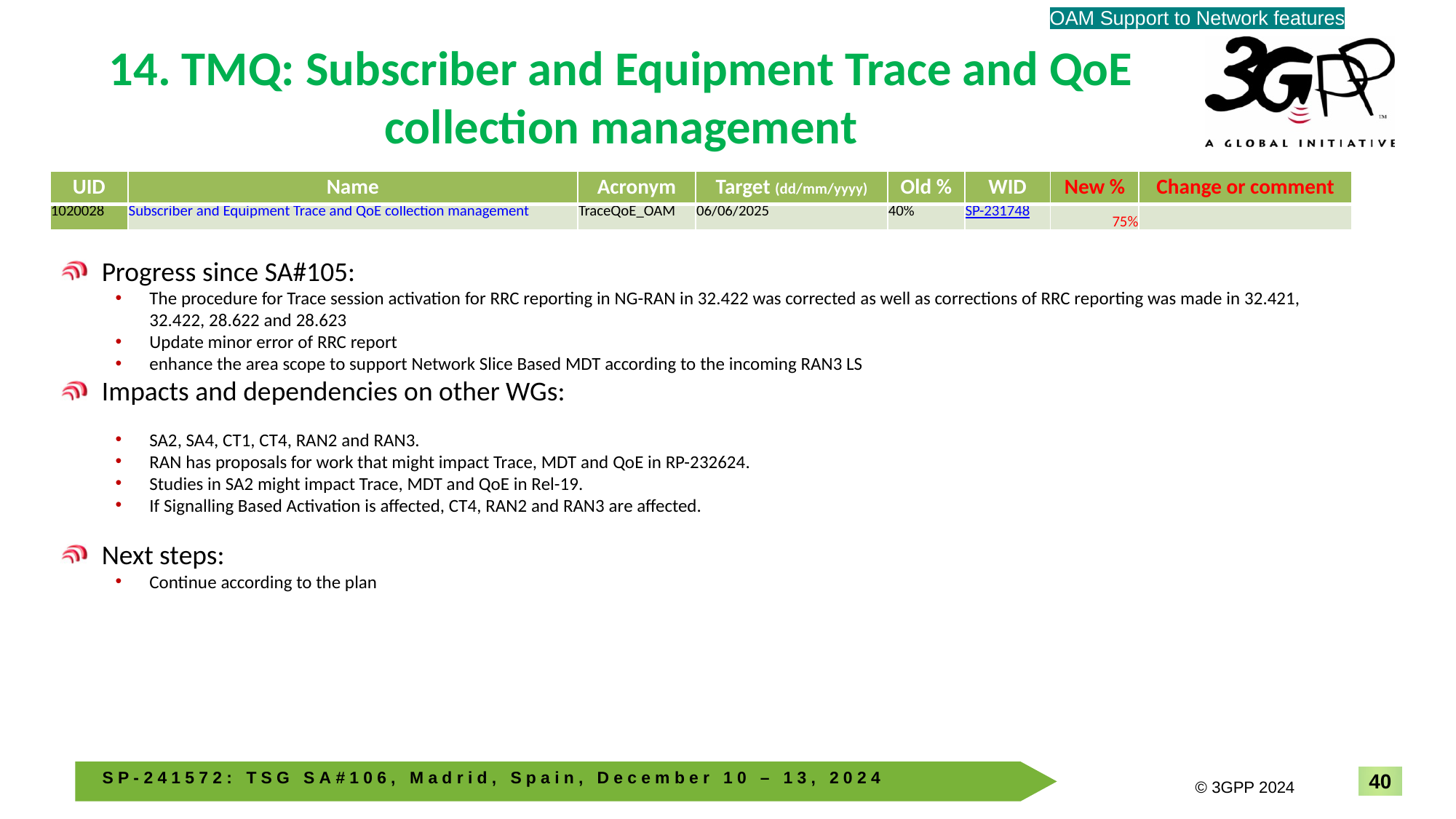

OAM Support to Network features
# 14. TMQ: Subscriber and Equipment Trace and QoE collection management
| UID | Name | Acronym | Target (dd/mm/yyyy) | Old % | WID | New % | Change or comment |
| --- | --- | --- | --- | --- | --- | --- | --- |
| 1020028 | Subscriber and Equipment Trace and QoE collection management | TraceQoE\_OAM | 06/06/2025 | 40% | SP-231748 | 75% |  |
Progress since SA#105:
The procedure for Trace session activation for RRC reporting in NG-RAN in 32.422 was corrected as well as corrections of RRC reporting was made in 32.421, 32.422, 28.622 and 28.623
Update minor error of RRC report
enhance the area scope to support Network Slice Based MDT according to the incoming RAN3 LS
Impacts and dependencies on other WGs:

SA2, SA4, CT1, CT4, RAN2 and RAN3.
RAN has proposals for work that might impact Trace, MDT and QoE in RP-232624.
Studies in SA2 might impact Trace, MDT and QoE in Rel-19.
If Signalling Based Activation is affected, CT4, RAN2 and RAN3 are affected.

Next steps:
Continue according to the plan